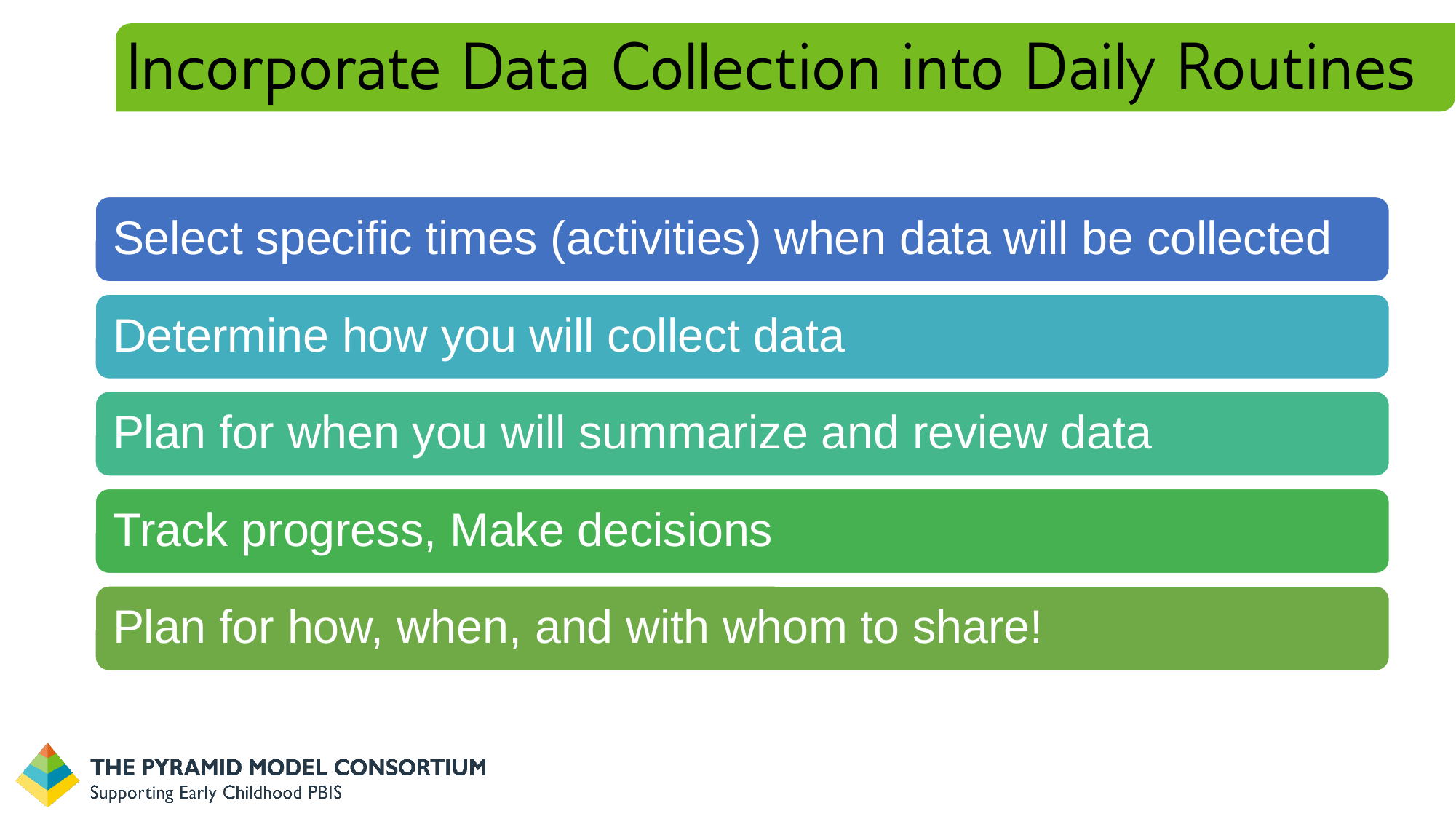

# Incorporate Data Collection into Daily Routines

Select specific times (activities) when data will be collected

Determine how you will collect data

Plan for when you will summarize and review data

Track progress, Make decisions

Plan for how, when, and with whom to share!